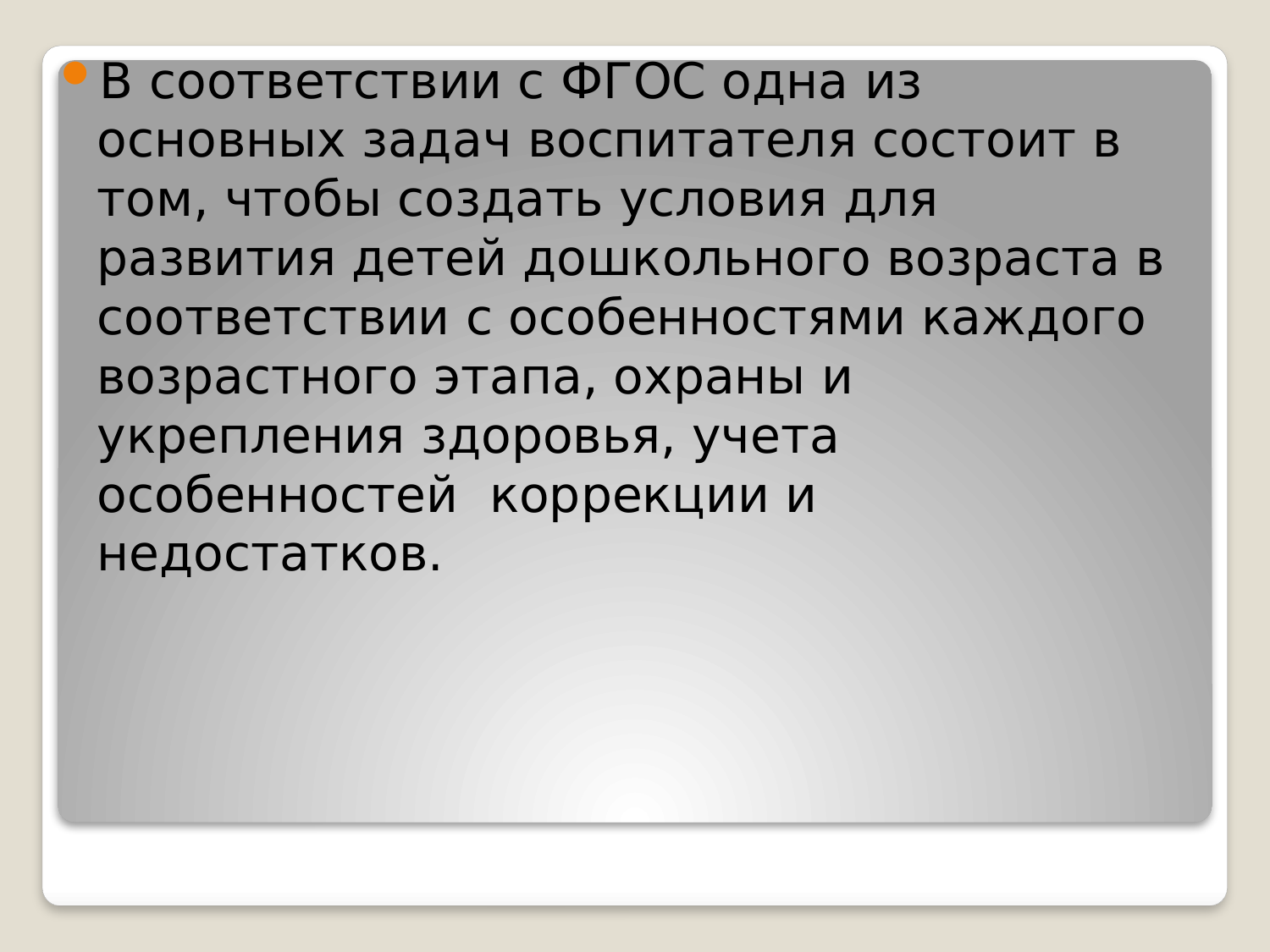

В соответствии с ФГОС одна из основных задач воспитателя состоит в том, чтобы создать условия для развития детей дошкольного возраста в соответствии с особенностями каждого возрастного этапа, охраны и укрепления здоровья, учета особенностей  коррекции и  недостатков.